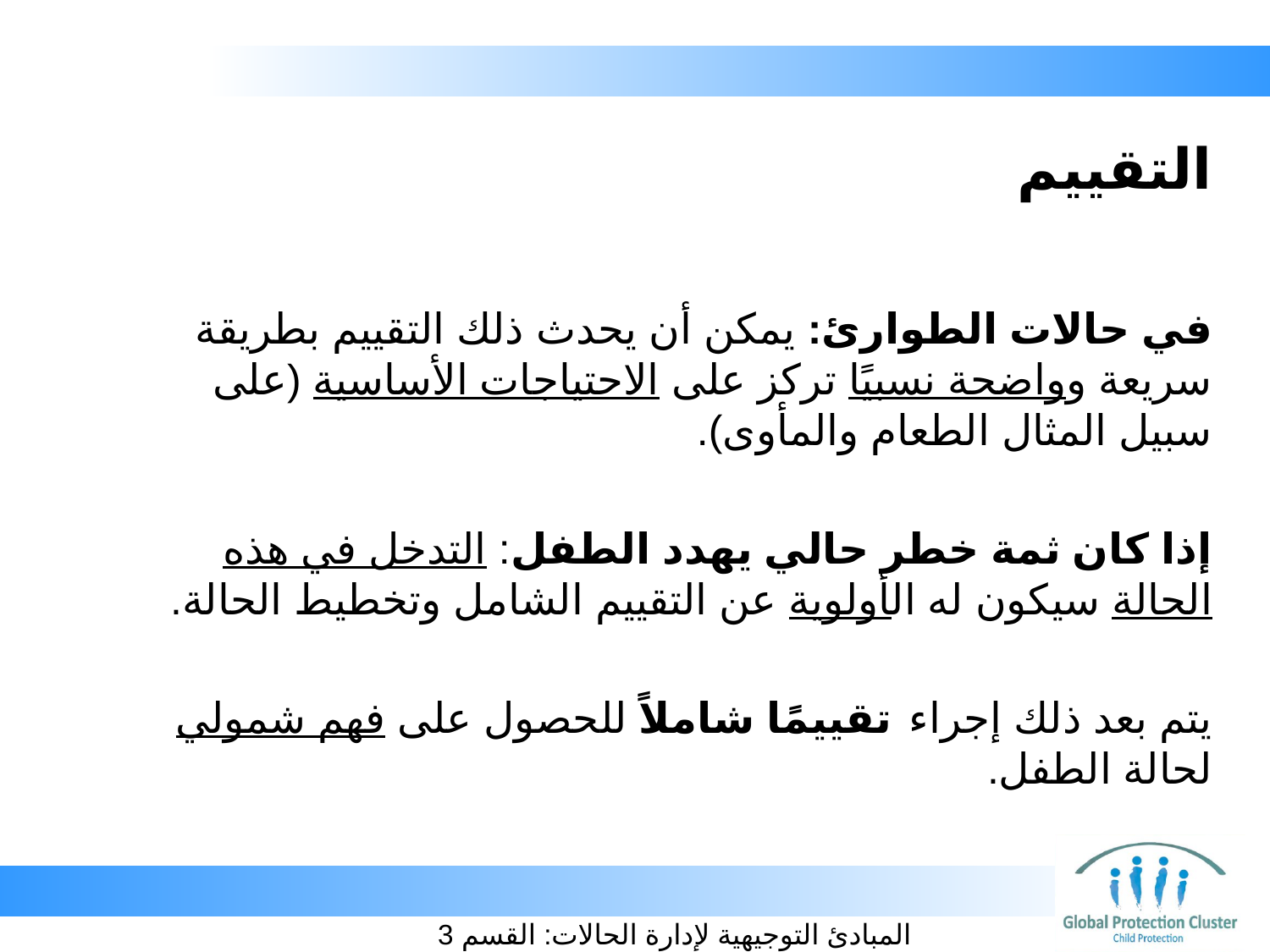

# التقييم

في حالات الطوارئ: يمكن أن يحدث ذلك التقييم بطريقة سريعة وواضحة نسبيًا تركز على الاحتياجات الأساسية (على سبيل المثال الطعام والمأوى).

إذا كان ثمة خطر حالي يهدد الطفل: التدخل في هذه الحالة سيكون له الأولوية عن التقييم الشامل وتخطيط الحالة.

يتم بعد ذلك إجراء تقييمًا شاملاً للحصول على فهم شمولي لحالة الطفل.

المبادئ التوجيهية لإدارة الحالات: القسم 3